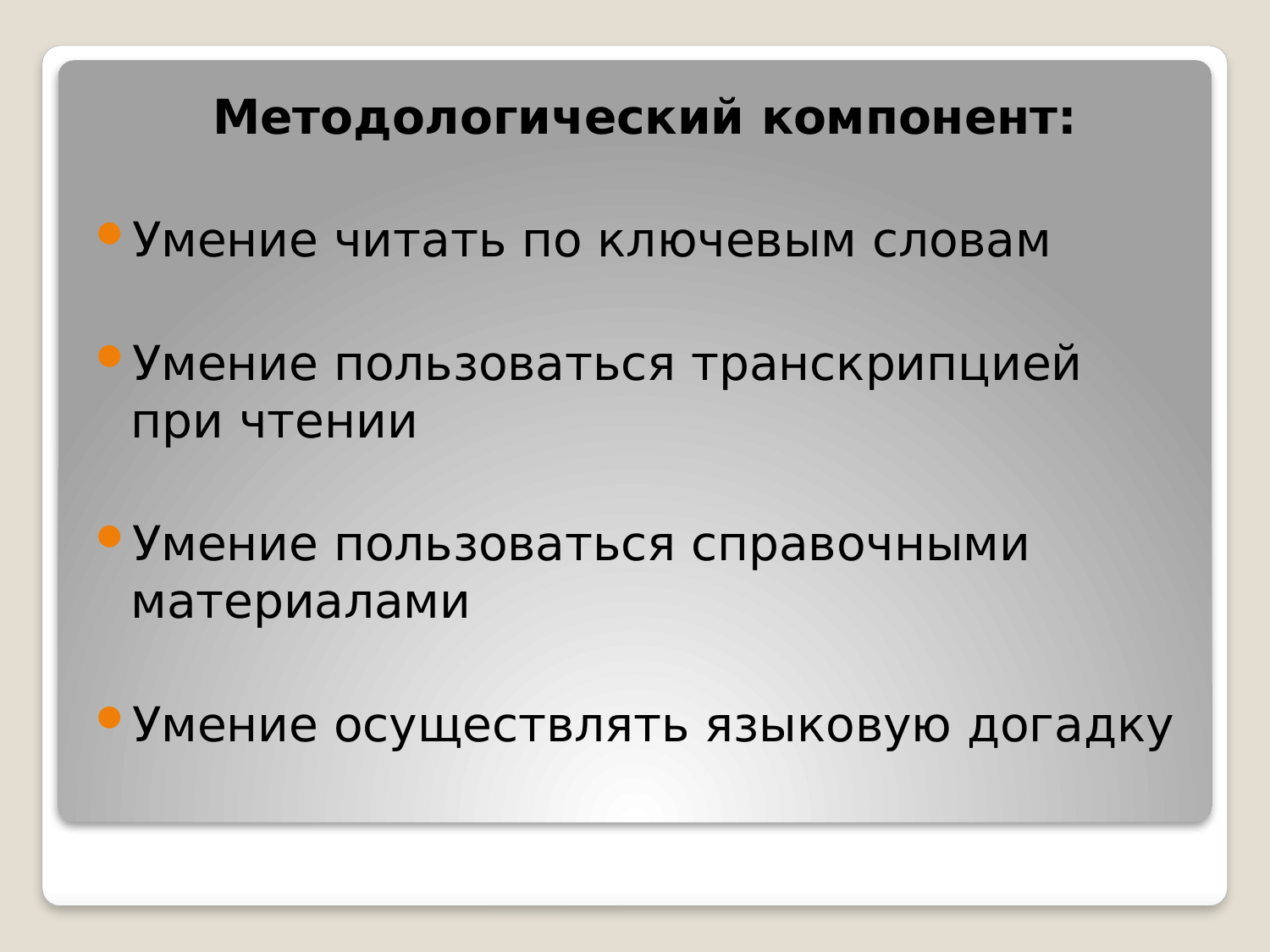

Методологический компонент:

Умение читать по ключевым словам

Умение пользоваться транскрипцией  при чтении

Умение пользоваться справочными материалами

Умение осуществлять языковую догадку